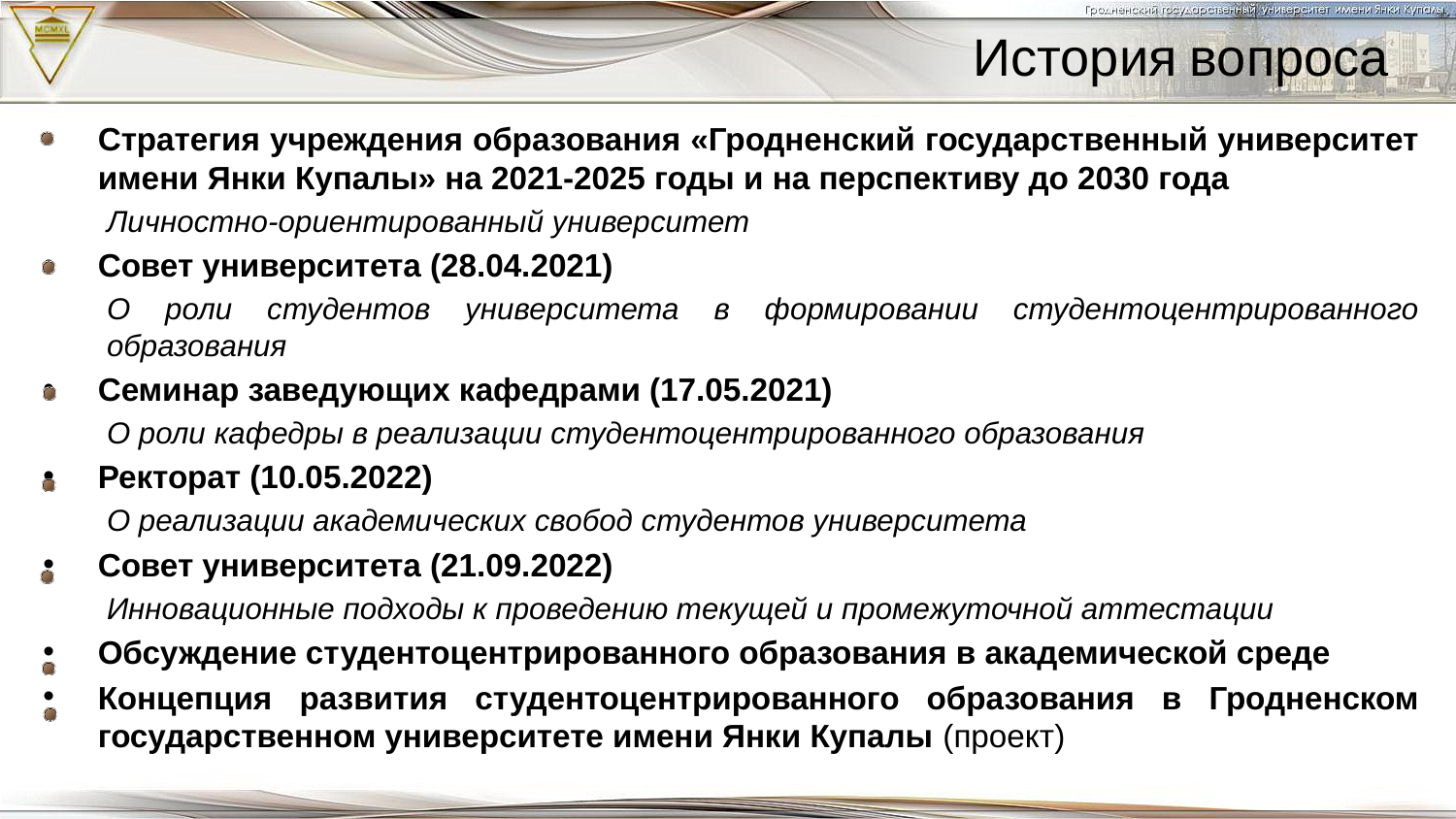

История вопроса
Стратегия учреждения образования «Гродненский государственный университет имени Янки Купалы» на 2021-2025 годы и на перспективу до 2030 года
Личностно-ориентированный университет
Совет университета (28.04.2021)
О роли студентов университета в формировании студентоцентрированного образования
Семинар заведующих кафедрами (17.05.2021)
О роли кафедры в реализации студентоцентрированного образования
Ректорат (10.05.2022)
О реализации академических свобод студентов университета
Совет университета (21.09.2022)
Инновационные подходы к проведению текущей и промежуточной аттестации
Обсуждение студентоцентрированного образования в академической среде
Концепция развития студентоцентрированного образования в Гродненском государственном университете имени Янки Купалы (проект)